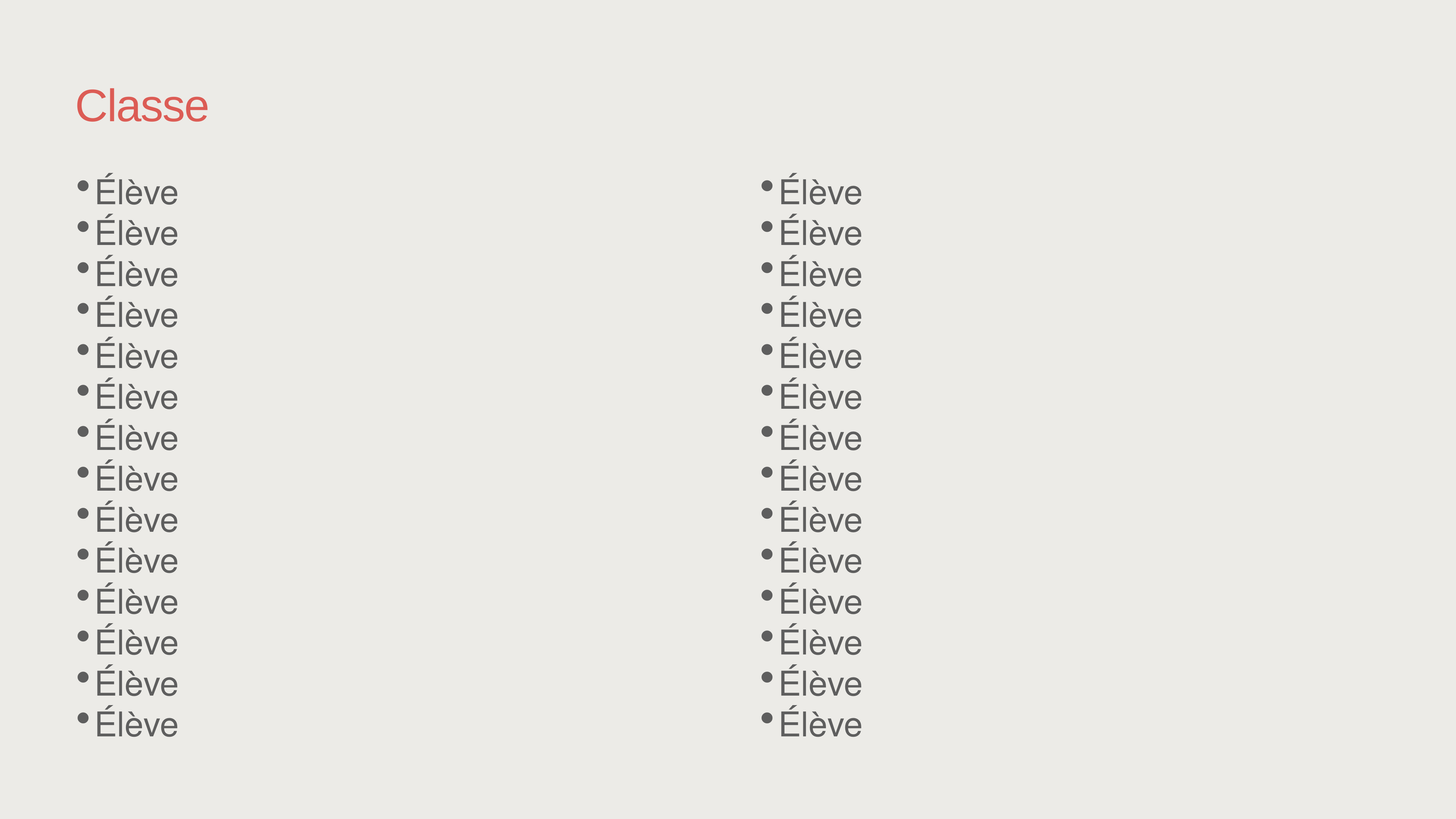

# Classe
Élève
Élève
Élève
Élève
Élève
Élève
Élève
Élève
Élève
Élève
Élève
Élève
Élève
Élève
Élève
Élève
Élève
Élève
Élève
Élève
Élève
Élève
Élève
Élève
Élève
Élève
Élève
Élève